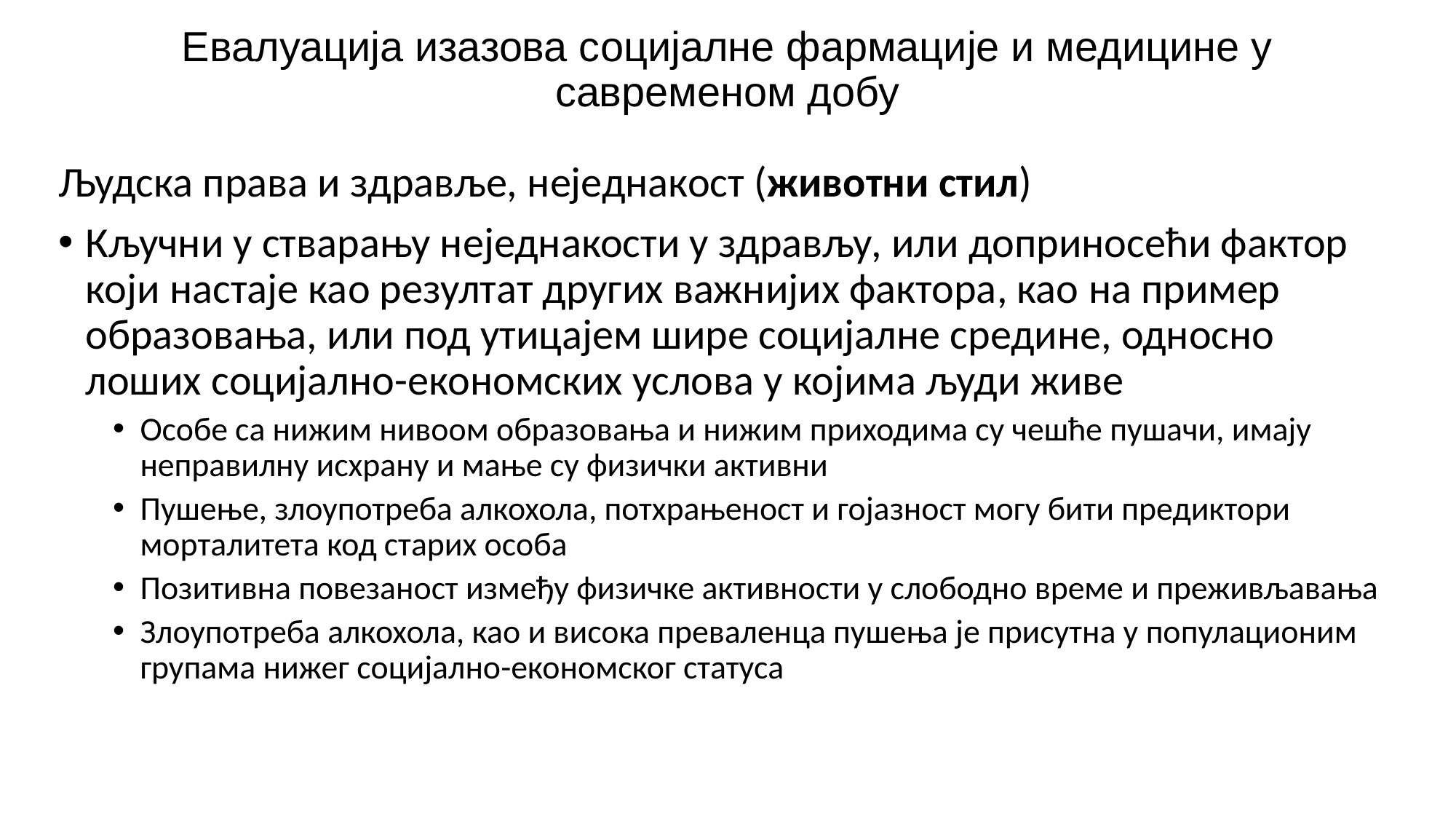

# Евалуација изазова социјалне фармације и медицине у савременом добу
Људска права и здравље, неједнакост (животни стил)
Кључни у стварању неједнакости у здрављу, или доприносећи фактор који настаје као резултат других важнијих фактора, као на пример образовања, или под утицајем шире социјалне средине, односно лоших социјално-економских услова у којима људи живе
Особе са нижим нивоом образовања и нижим приходима су чешће пушачи, имају неправилну исхрану и мање су физички активни
Пушење, злоупотреба алкохола, потхрањеност и гојазност могу бити предиктори морталитета код старих особа
Позитивна повезаност између физичке активности у слободно време и преживљавања
Злоупотреба алкохола, као и висока преваленца пушења је присутна у популационим групама нижег социјално-економског статуса